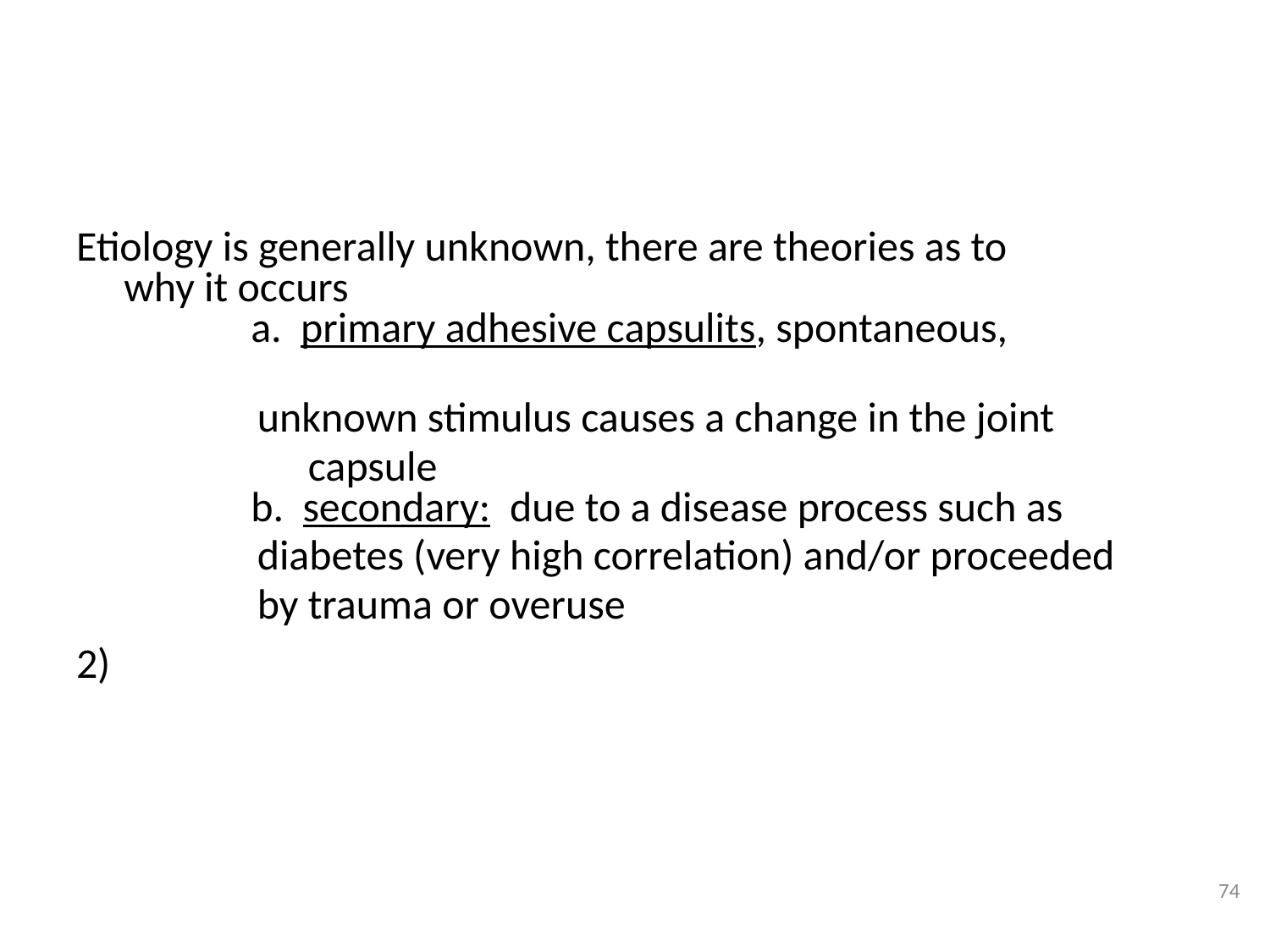

#
Etiology is generally unknown, there are theories as to 	why it occurs
	a.  primary adhesive capsulits, spontaneous,
                   unknown stimulus causes a change in the joint
		      capsule
	b.  secondary:  due to a disease process such as
                   diabetes (very high correlation) and/or proceeded
                   by trauma or overuse
2)
74